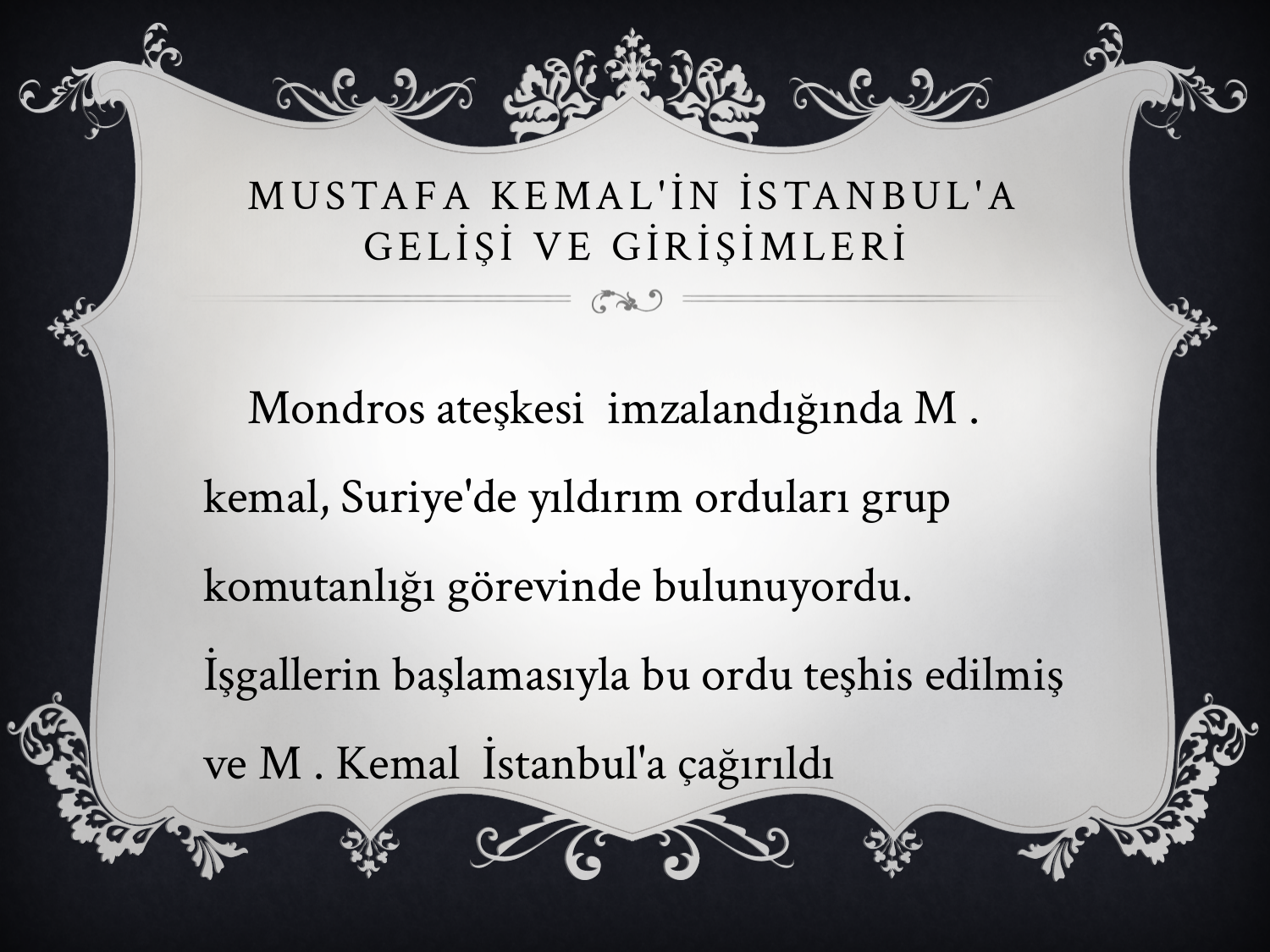

# Mustafa Kemal'in İstanbul'a gelişi ve girişimleri
    Mondros ateşkesi  imzalandığında M . kemal, Suriye'de yıldırım orduları grup komutanlığı görevinde bulunuyordu. İşgallerin başlamasıyla bu ordu teşhis edilmiş ve M . Kemal  İstanbul'a çağırıldı